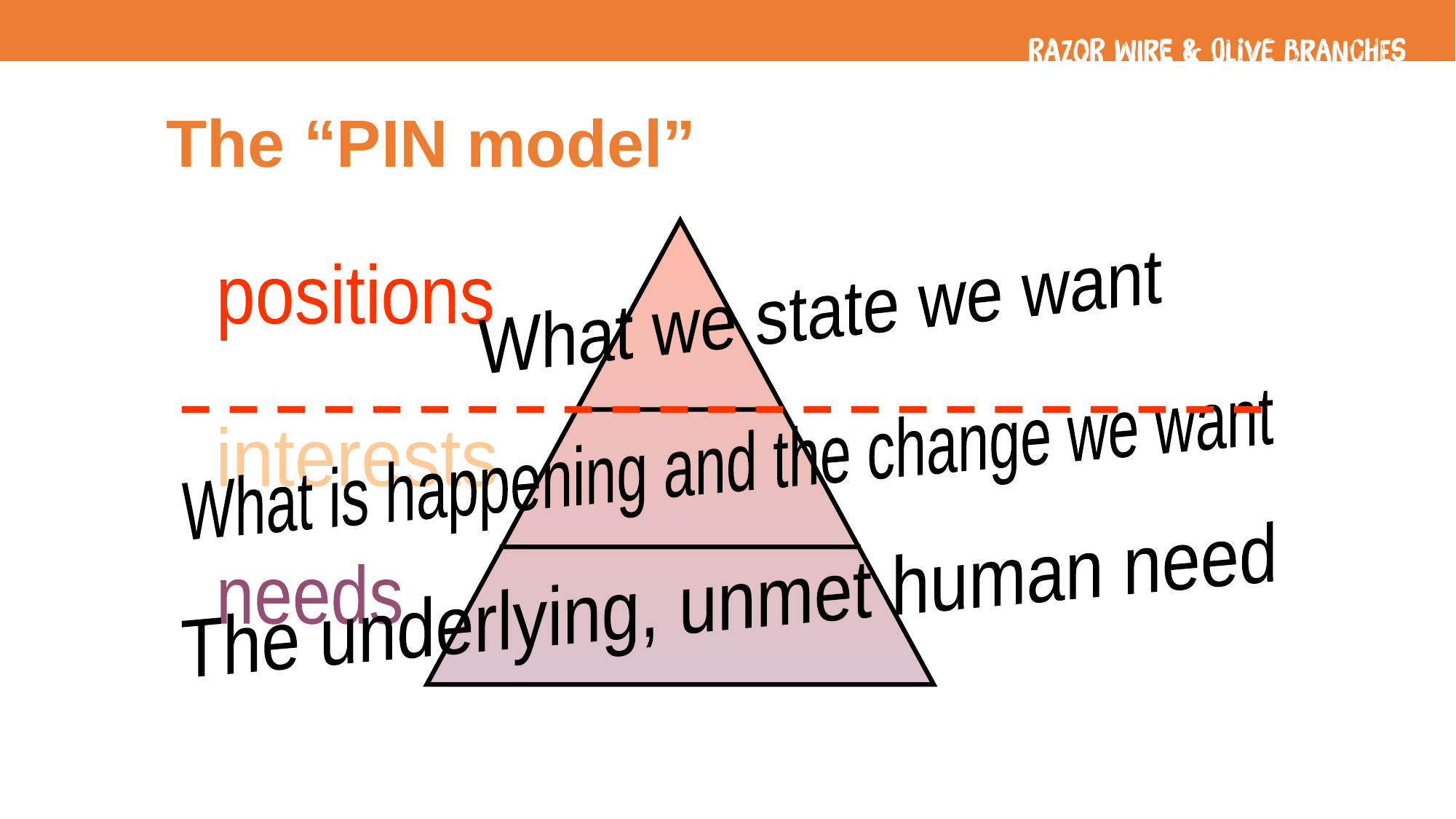

The “PIN model”

What we state we want
positions
What is happening and the change we want

interests
The underlying, unmet human need
needs